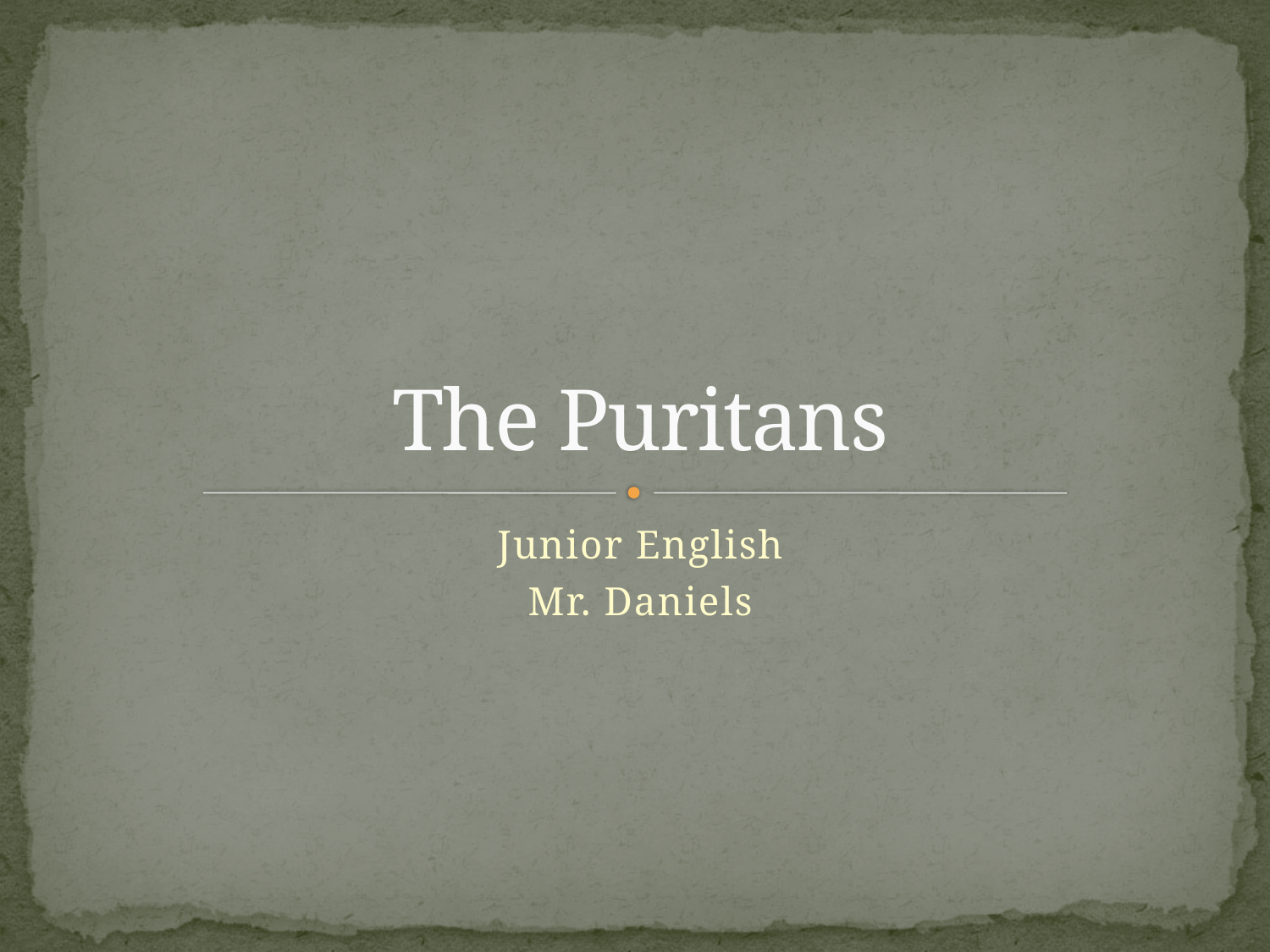

# The Puritans
Junior English
Mr. Daniels